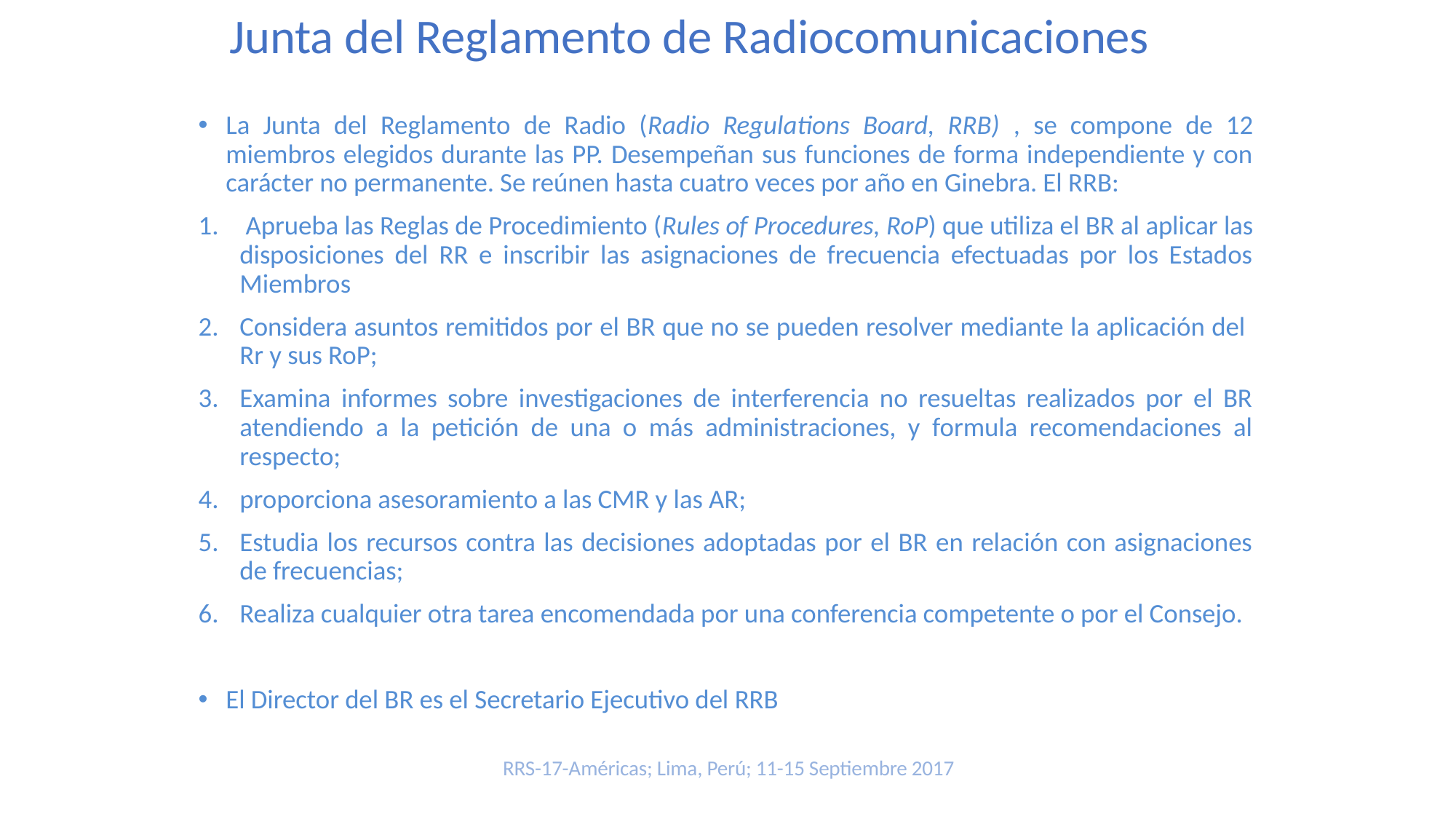

Junta del Reglamento de Radiocomunicaciones
La Junta del Reglamento de Radio (Radio Regulations Board, RRB) , se compone de 12 miembros elegidos durante las PP. Desempeñan sus funciones de forma independiente y con carácter no permanente. Se reúnen hasta cuatro veces por año en Ginebra. El RRB:
 Aprueba las Reglas de Procedimiento (Rules of Procedures, RoP) que utiliza el BR al aplicar las disposiciones del RR e inscribir las asignaciones de frecuencia efectuadas por los Estados Miembros
Considera asuntos remitidos por el BR que no se pueden resolver mediante la aplicación del  Rr y sus RoP;
Examina informes sobre investigaciones de interferencia no resueltas realizados por el BR atendiendo a la petición de una o más administraciones, y formula recomendaciones al respecto;
proporciona asesoramiento a las CMR y las AR;
Estudia los recursos contra las decisiones adoptadas por el BR en relación con asignaciones de frecuencias;
Realiza cualquier otra tarea encomendada por una conferencia competente o por el Consejo.

El Director del BR es el Secretario Ejecutivo del RRB
RRS-17-Américas; Lima, Perú; 11-15 Septiembre 2017